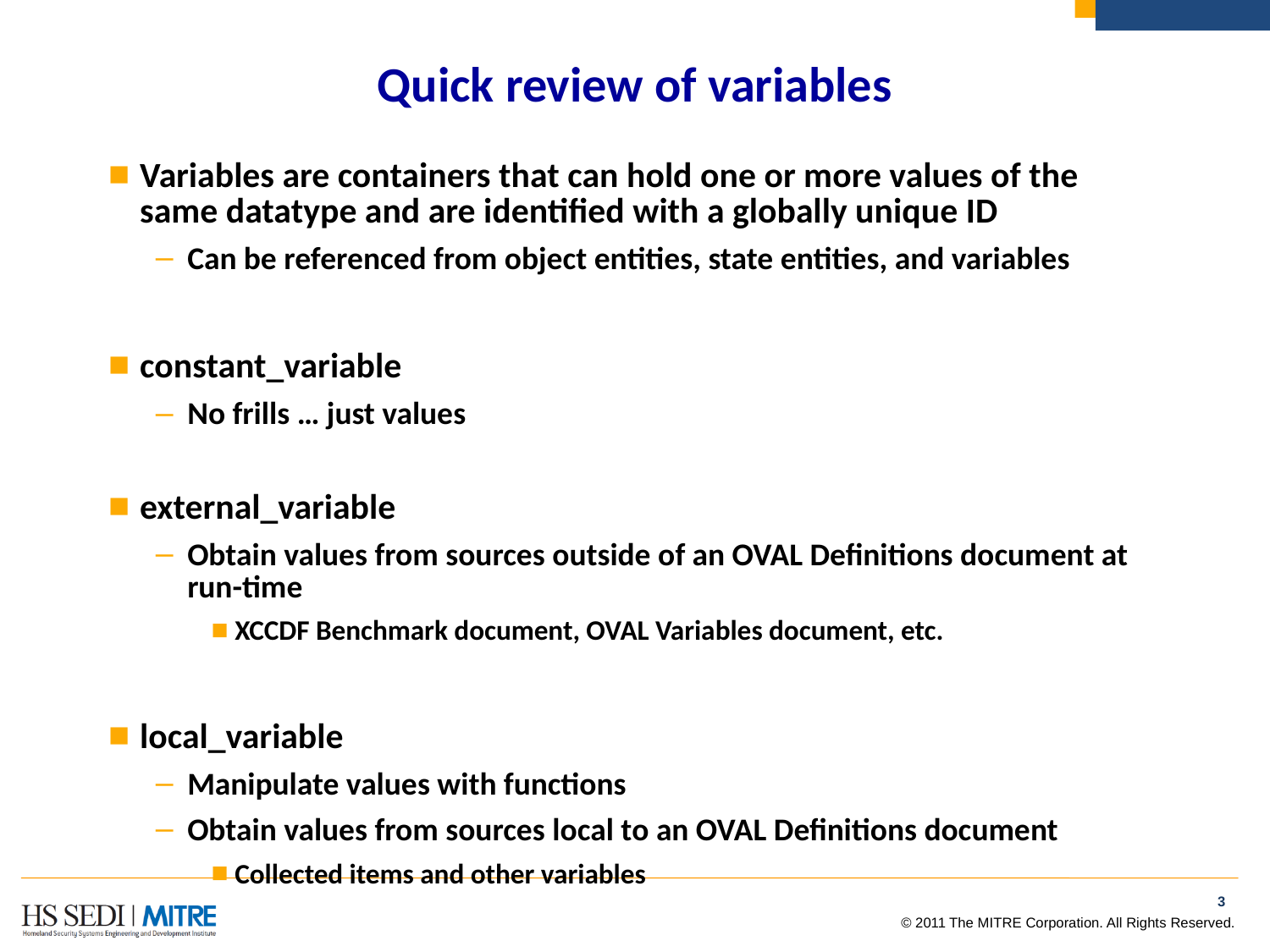

# Quick review of variables
Variables are containers that can hold one or more values of the same datatype and are identified with a globally unique ID
Can be referenced from object entities, state entities, and variables

constant_variable
No frills … just values

external_variable
Obtain values from sources outside of an OVAL Definitions document at run-time
XCCDF Benchmark document, OVAL Variables document, etc.

local_variable
Manipulate values with functions
Obtain values from sources local to an OVAL Definitions document
Collected items and other variables

3